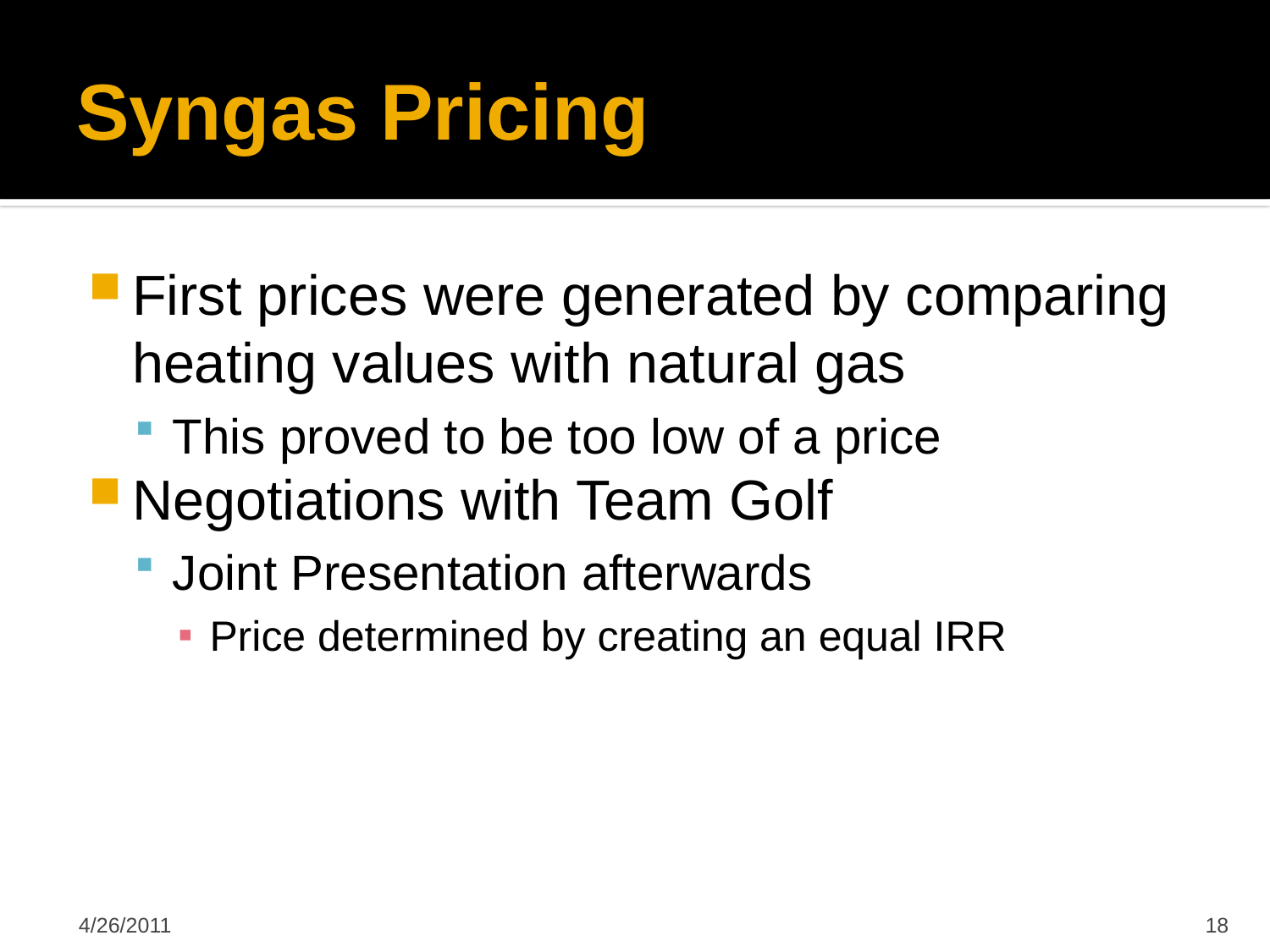

# Syngas Pricing
First prices were generated by comparing heating values with natural gas
This proved to be too low of a price
Negotiations with Team Golf
Joint Presentation afterwards
Price determined by creating an equal IRR
4/26/2011
18